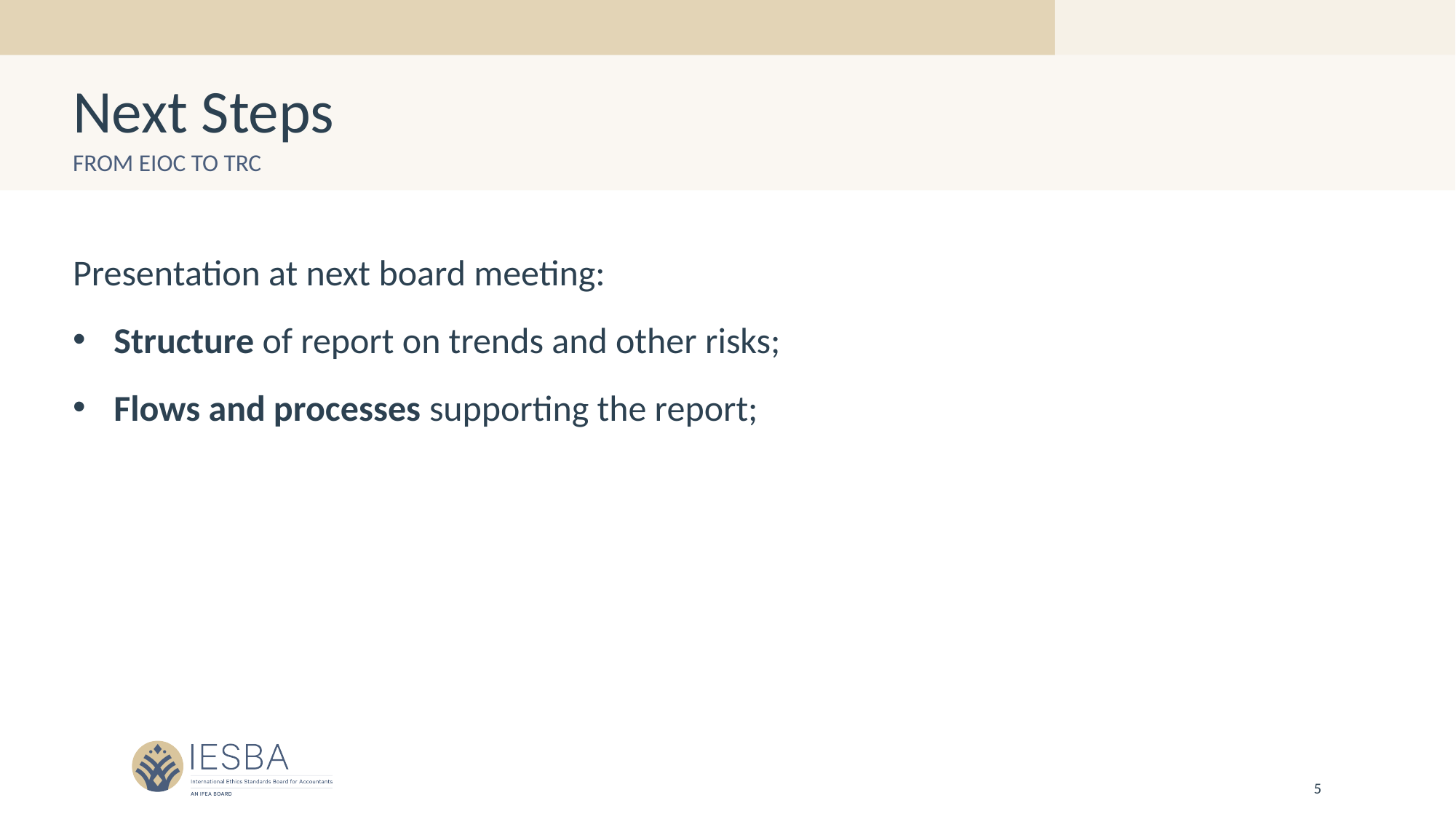

# Next Steps
From EIOC to TRC

Presentation at next board meeting:
Structure of report on trends and other risks;
Flows and processes supporting the report;

5